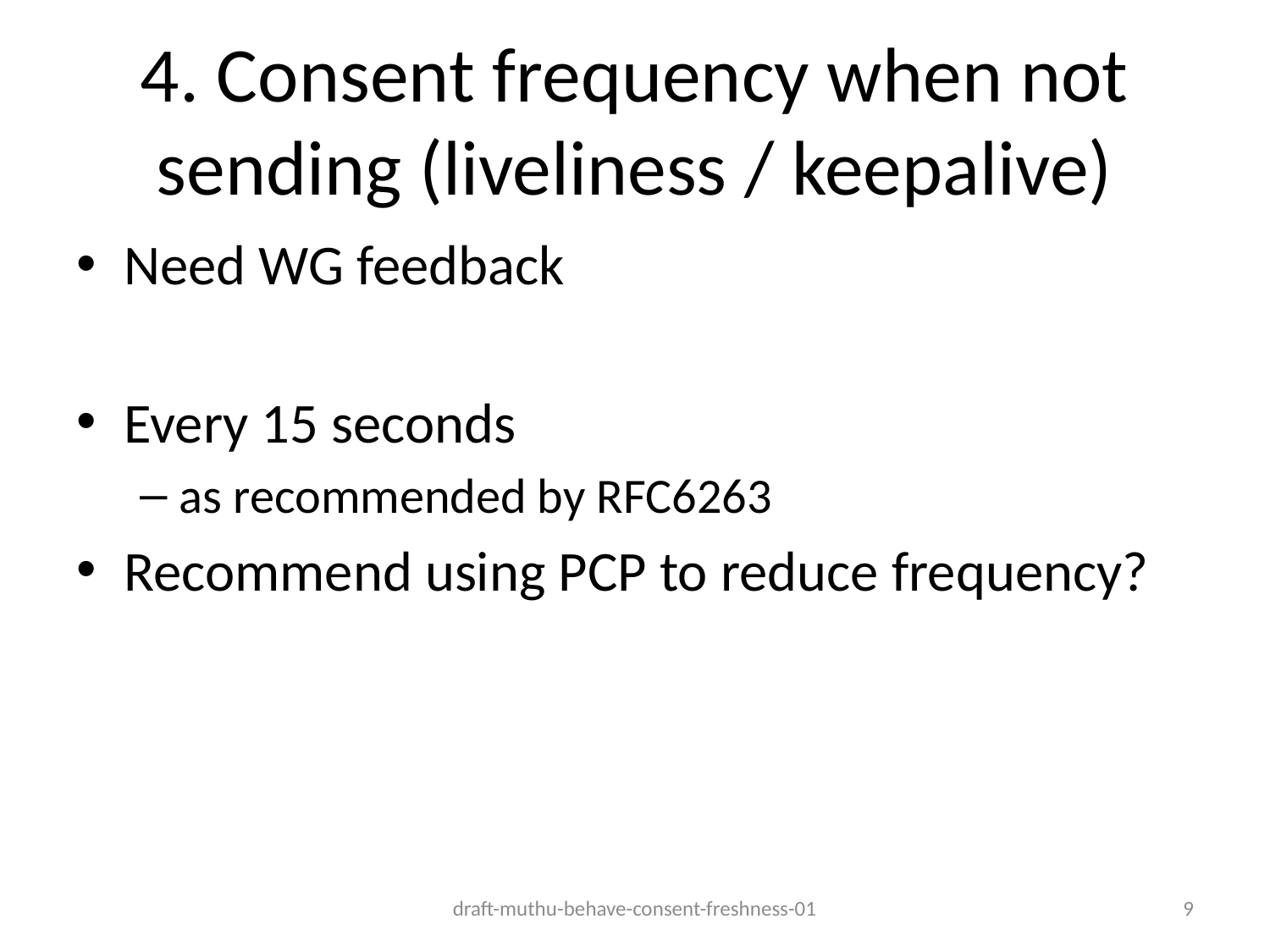

# 4. Consent frequency when not sending (liveliness / keepalive)
Need WG feedback

Every 15 seconds
as recommended by RFC6263
Recommend using PCP to reduce frequency?

draft-muthu-behave-consent-freshness-01
9